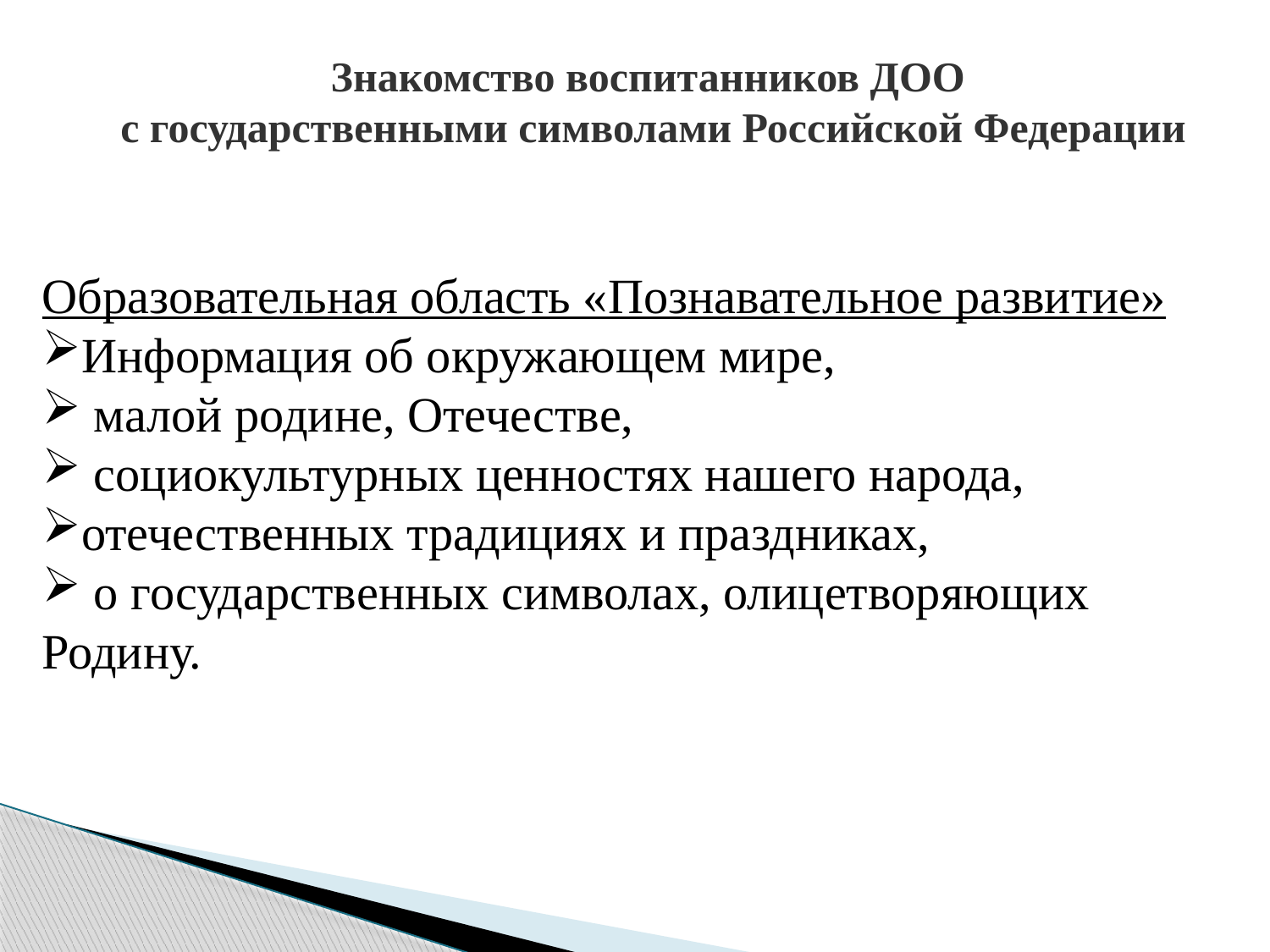

Знакомство воспитанников ДОО
 с государственными символами Российской Федерации
Образовательная область «Познавательное развитие»
Информация об окружающем мире,
 малой родине, Отечестве,
 социокультурных ценностях нашего народа,
отечественных традициях и праздниках,
 о государственных символах, олицетворяющих Родину.